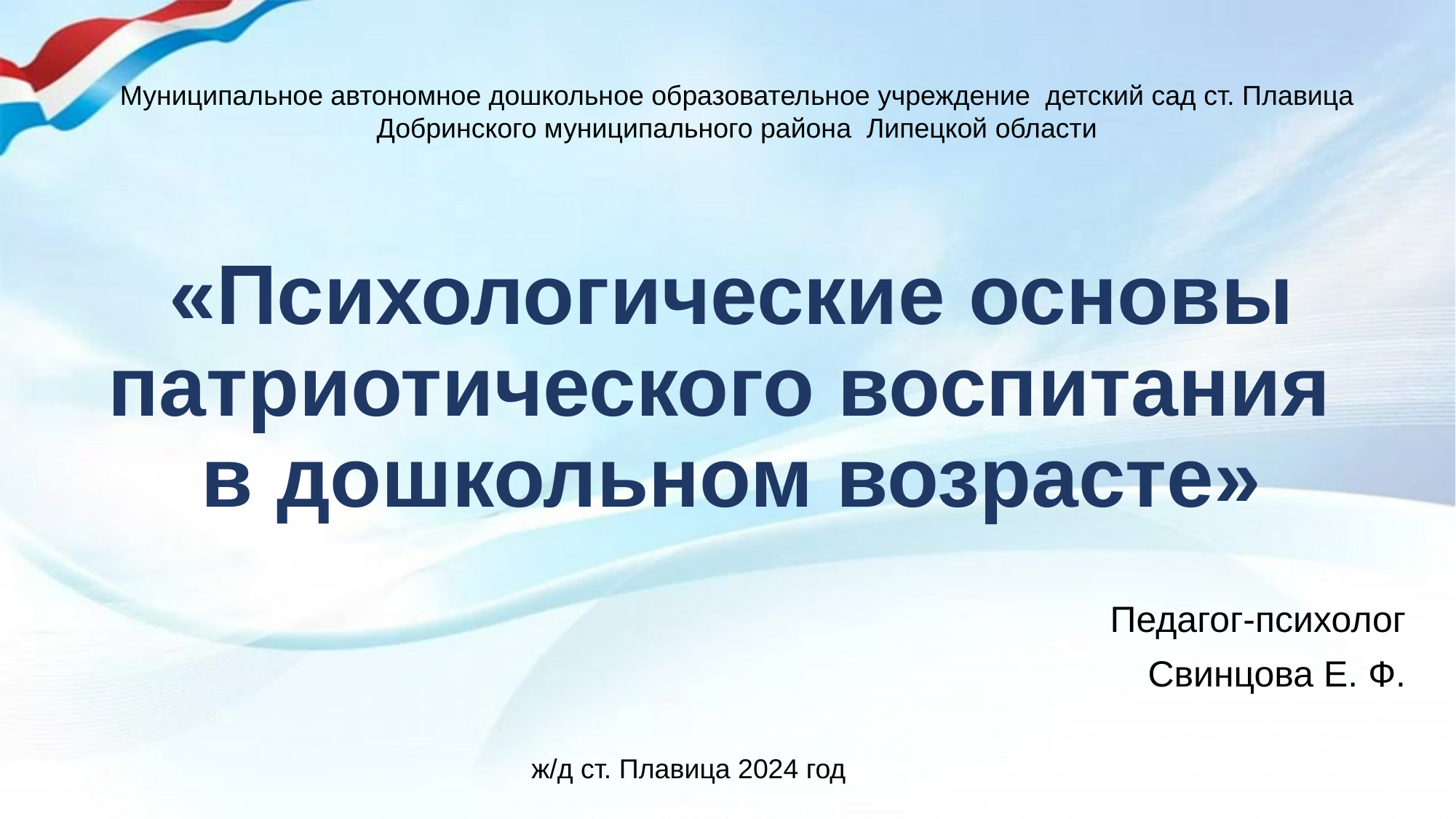

Муниципальное автономное дошкольное образовательное учреждение  детский сад ст. Плавица Добринского муниципального района  Липецкой области
# «Психологические основы патриотического воспитания в дошкольном возрасте»
Педагог-психолог
Свинцова Е. Ф.
ж/д ст. Плавица 2024 год